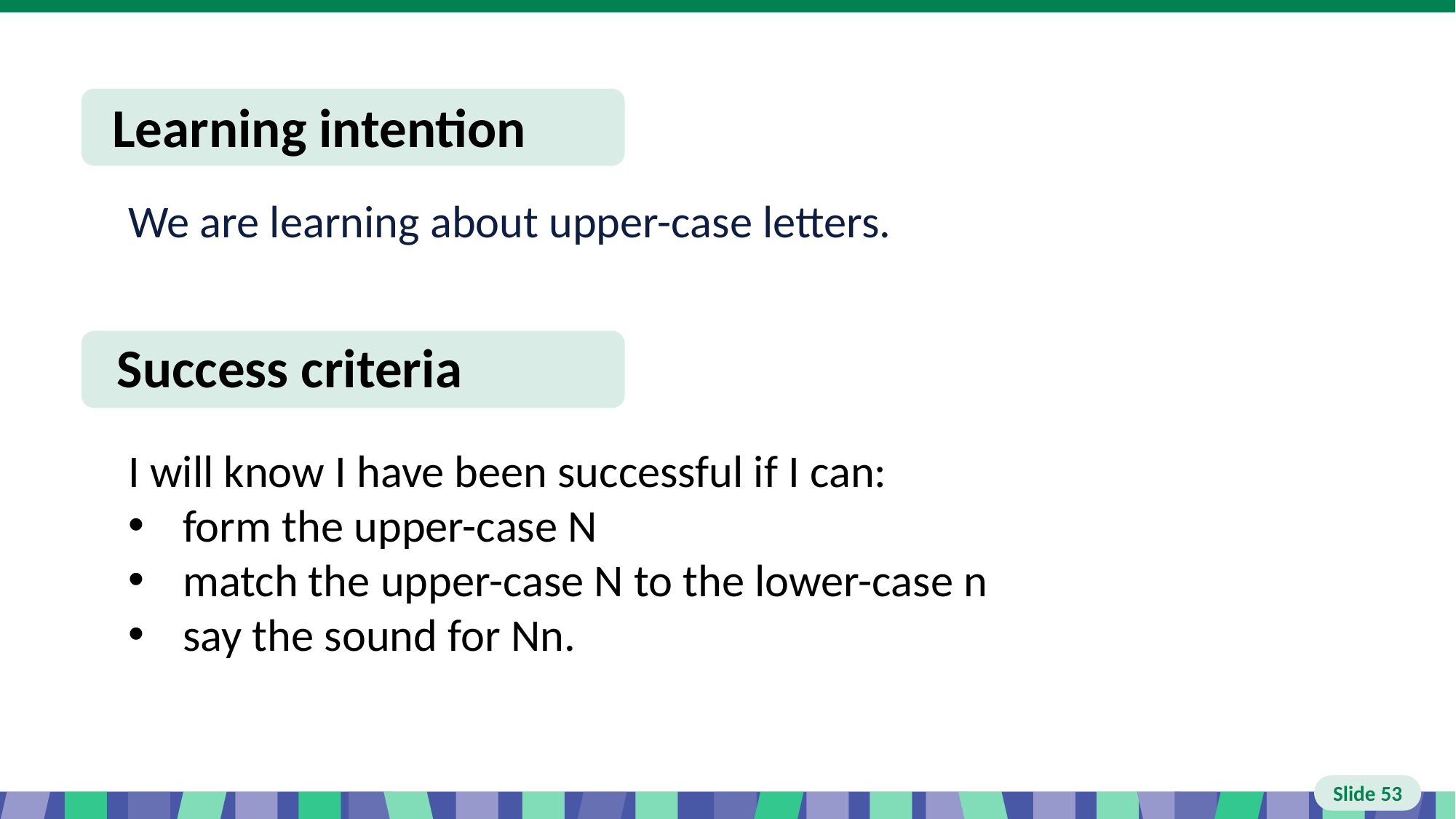

# Slide 53 Learning intention and success criteria
We are learning about upper-case letters.

I will know I have been successful if I can:
form the upper-case N
match the upper-case N to the lower-case n
say the sound for Nn.